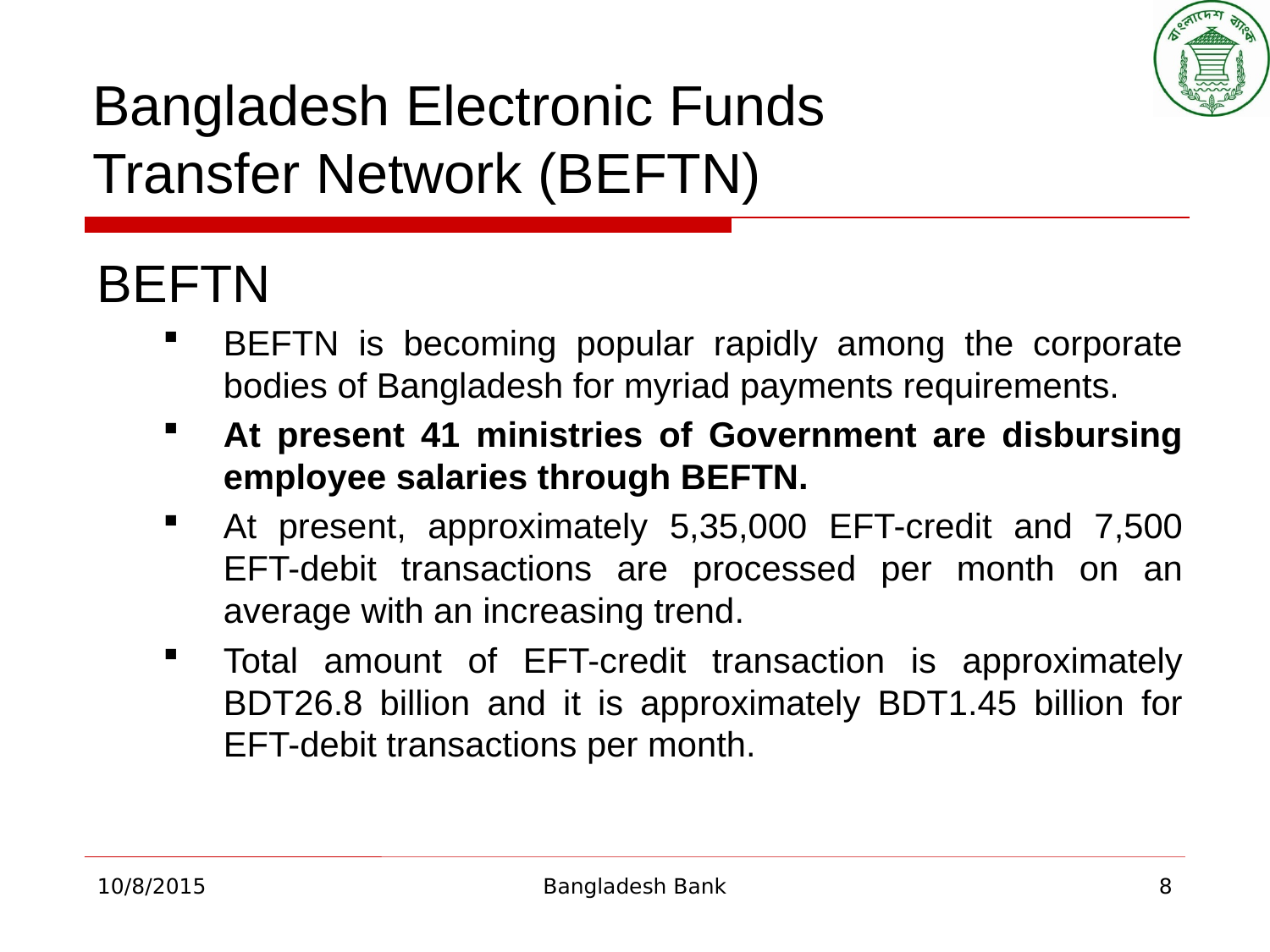

# Bangladesh Electronic Funds Transfer Network (BEFTN)
BEFTN
BEFTN is becoming popular rapidly among the corporate bodies of Bangladesh for myriad payments requirements.
At present 41 ministries of Government are disbursing employee salaries through BEFTN.
At present, approximately 5,35,000 EFT-credit and 7,500 EFT-debit transactions are processed per month on an average with an increasing trend.
Total amount of EFT-credit transaction is approximately BDT26.8 billion and it is approximately BDT1.45 billion for EFT-debit transactions per month.
10/8/2015
Bangladesh Bank
8